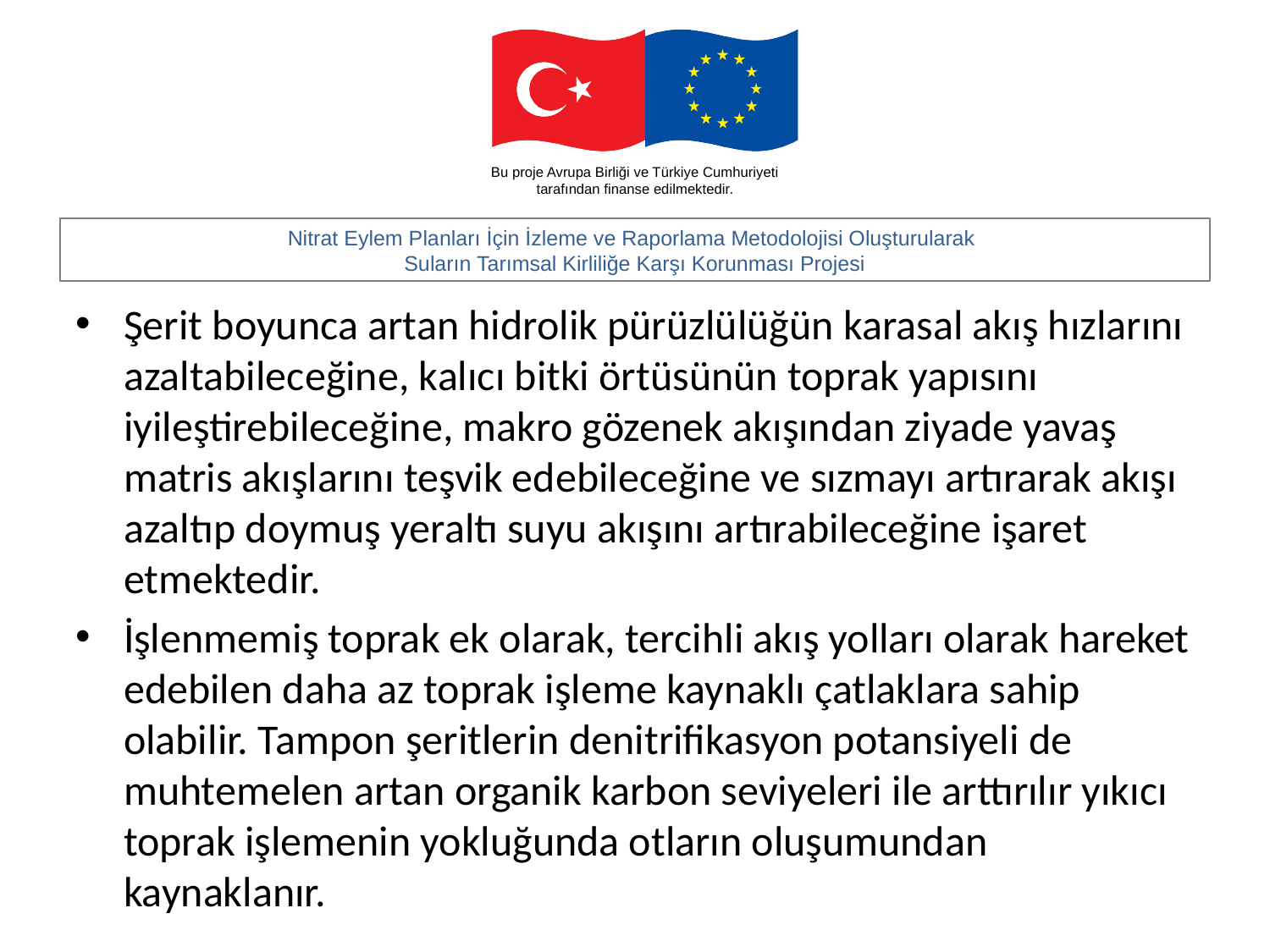

#
Şerit boyunca artan hidrolik pürüzlülüğün karasal akış hızlarını azaltabileceğine, kalıcı bitki örtüsünün toprak yapısını iyileştirebileceğine, makro gözenek akışından ziyade yavaş matris akışlarını teşvik edebileceğine ve sızmayı artırarak akışı azaltıp doymuş yeraltı suyu akışını artırabileceğine işaret etmektedir.
İşlenmemiş toprak ek olarak, tercihli akış yolları olarak hareket edebilen daha az toprak işleme kaynaklı çatlaklara sahip olabilir. Tampon şeritlerin denitrifikasyon potansiyeli de muhtemelen artan organik karbon seviyeleri ile arttırılır yıkıcı toprak işlemenin yokluğunda otların oluşumundan kaynaklanır.